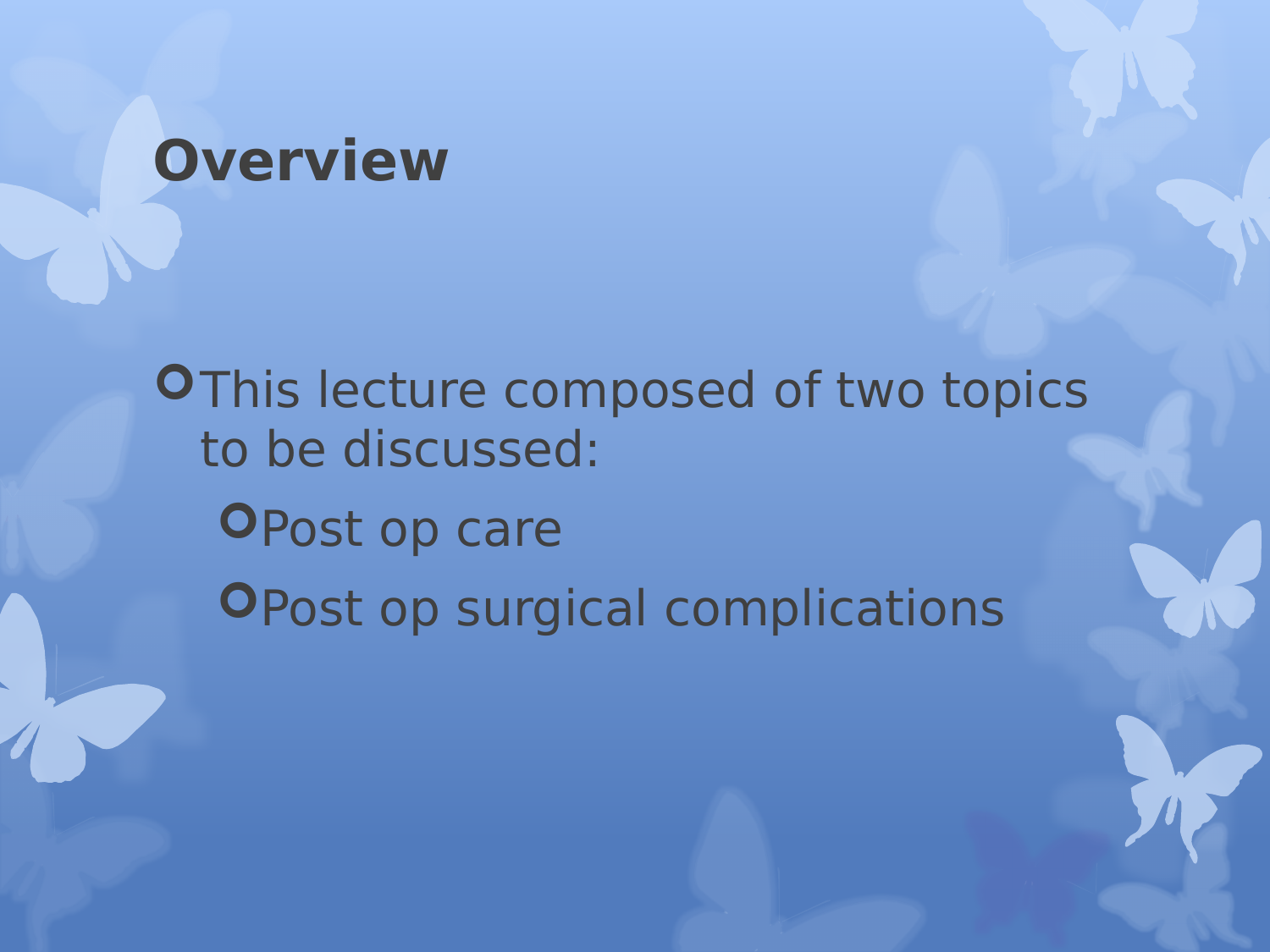

# Overview
This lecture composed of two topics to be discussed:
Post op care
Post op surgical complications